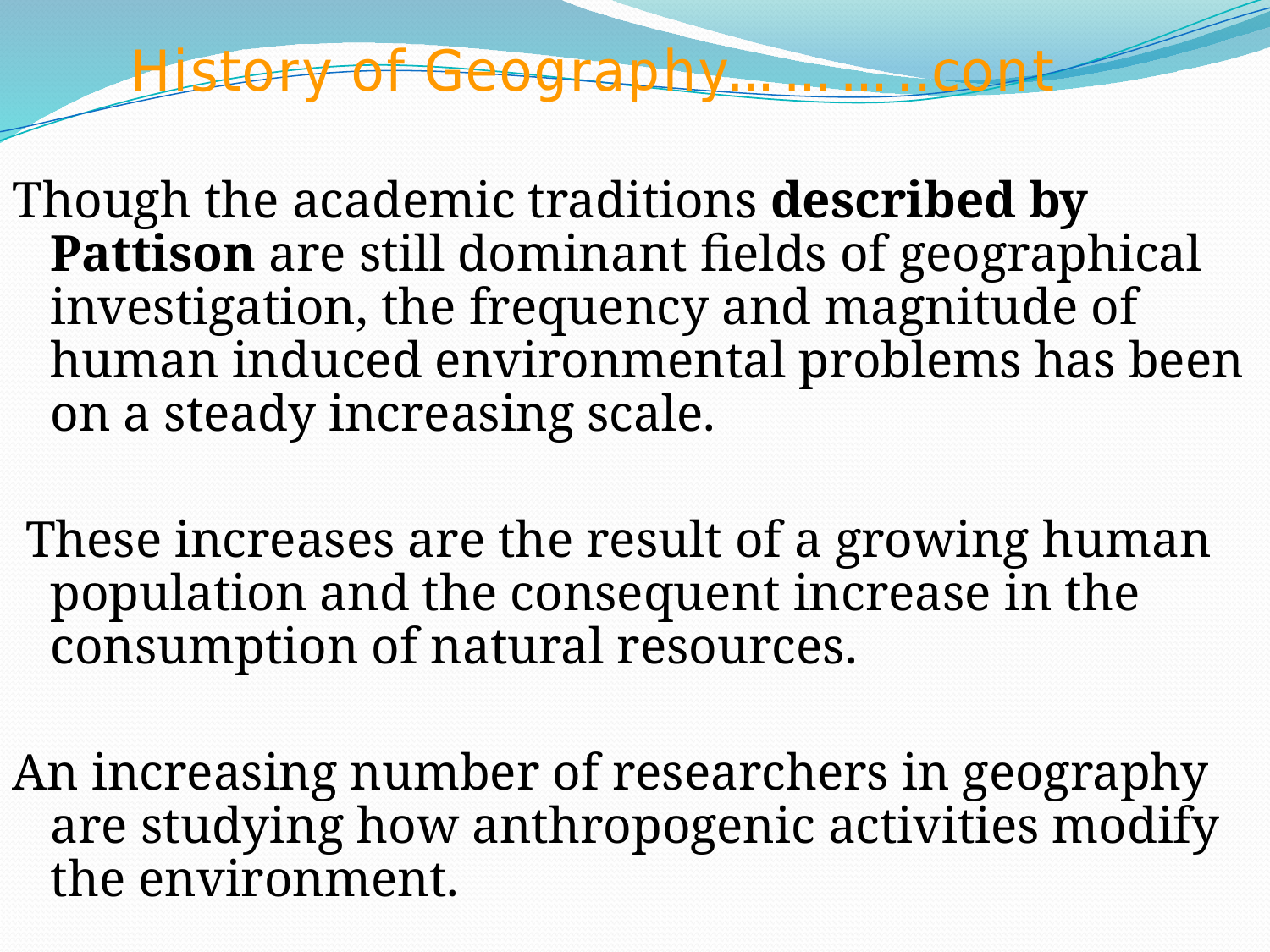

History of Geography………..cont
Though the academic traditions described by Pattison are still dominant fields of geographical investigation, the frequency and magnitude of human induced environmental problems has been on a steady increasing scale.

 These increases are the result of a growing human population and the consequent increase in the consumption of natural resources.

An increasing number of researchers in geography are studying how anthropogenic activities modify the environment.